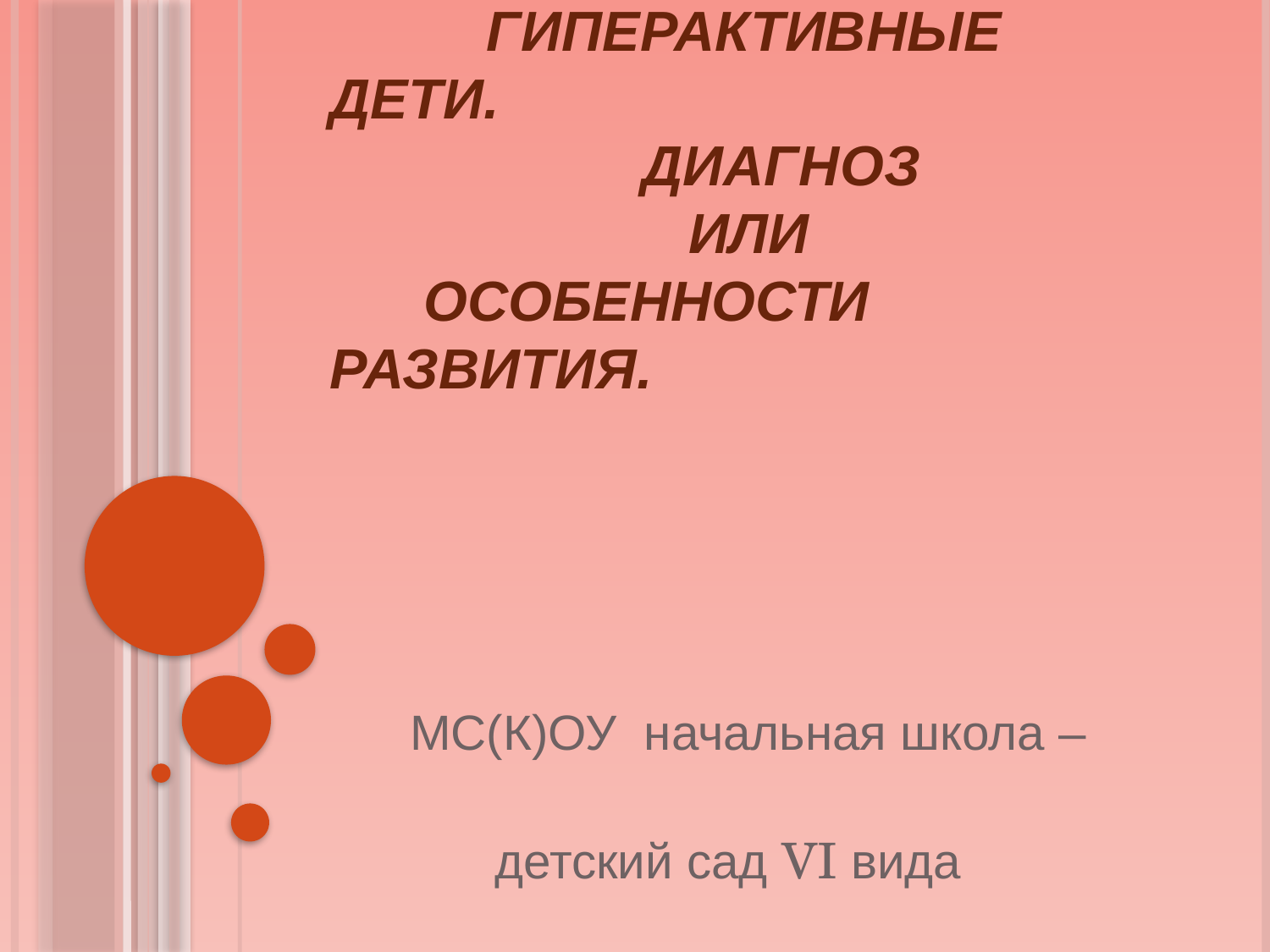

# Гиперактивные дети. Диагноз или особенности развития.
         МС(К)ОУ  начальная школа –
            детский сад VI вида